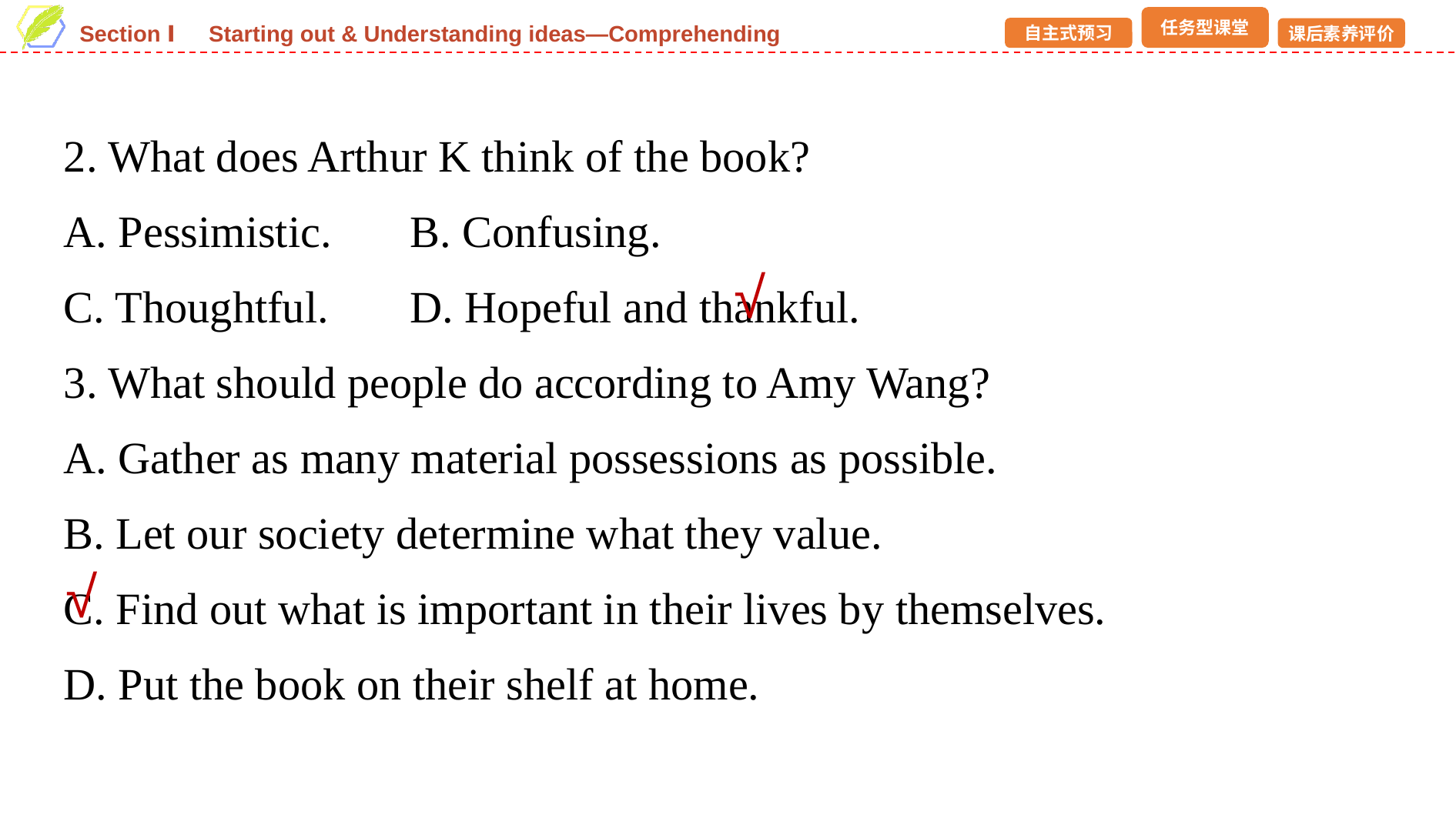

2. What does Arthur K think of the book?
A. Pessimistic.	B. Confusing.
C. Thoughtful.	D. Hopeful and thankful.
3. What should people do according to Amy Wang?
A. Gather as many material possessions as possible.
B. Let our society determine what they value.
C. Find out what is important in their lives by themselves.
D. Put the book on their shelf at home.
√
√